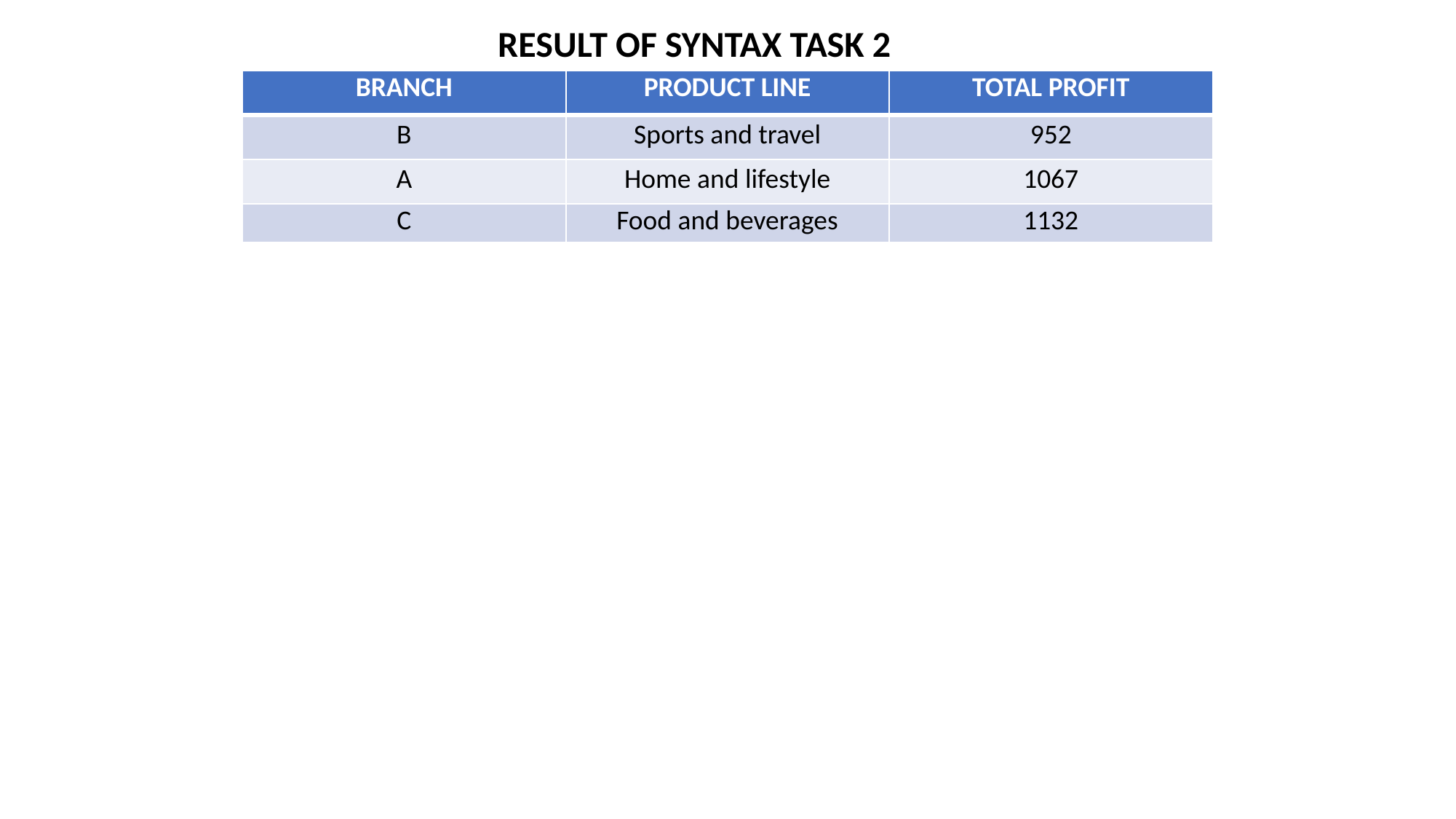

RESULT OF SYNTAX TASK 2
| BRANCH | PRODUCT LINE | TOTAL PROFIT |
| --- | --- | --- |
| B | Sports and travel | 952 |
| A | Home and lifestyle | 1067 |
| C | Food and beverages | 1132 |